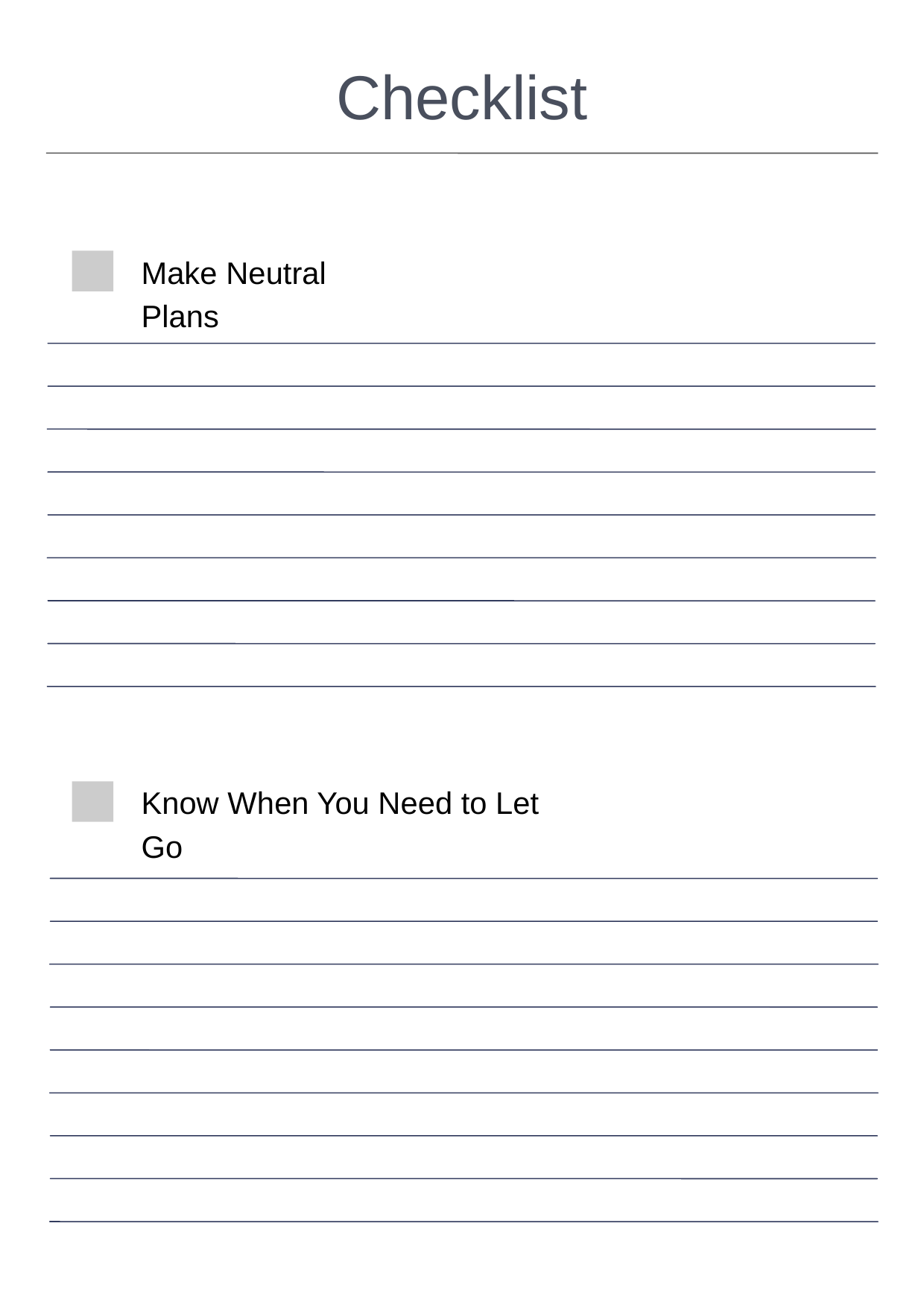

Checklist

Make Neutral Plans

Know When You Need to Let Go